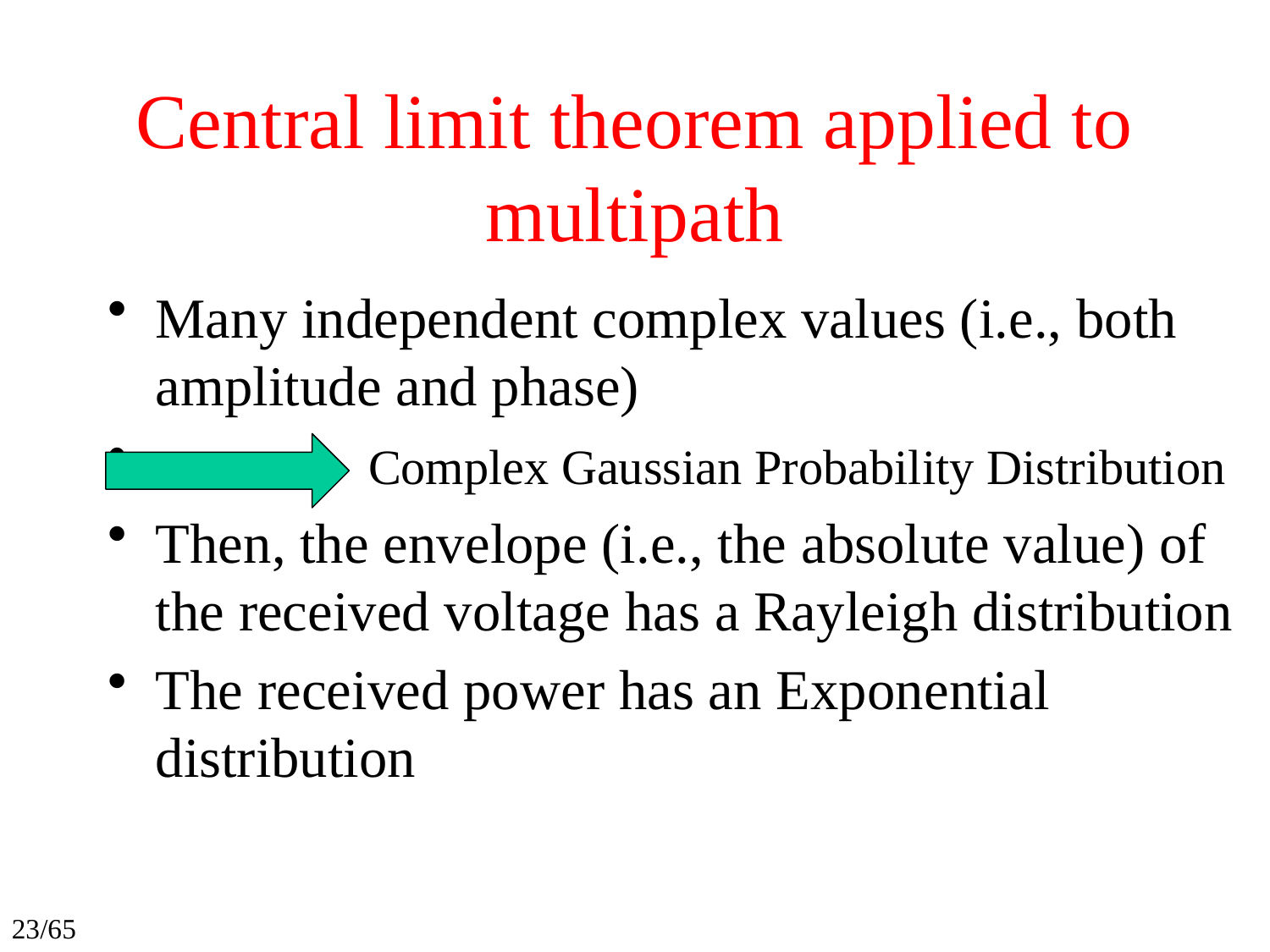

# Central limit theorem applied to multipath
Many independent complex values (i.e., both  amplitude and phase)
               Complex Gaussian Probability Distribution
Then, the envelope (i.e., the absolute value) of the received voltage has a Rayleigh distribution
The received power has an Exponential distribution